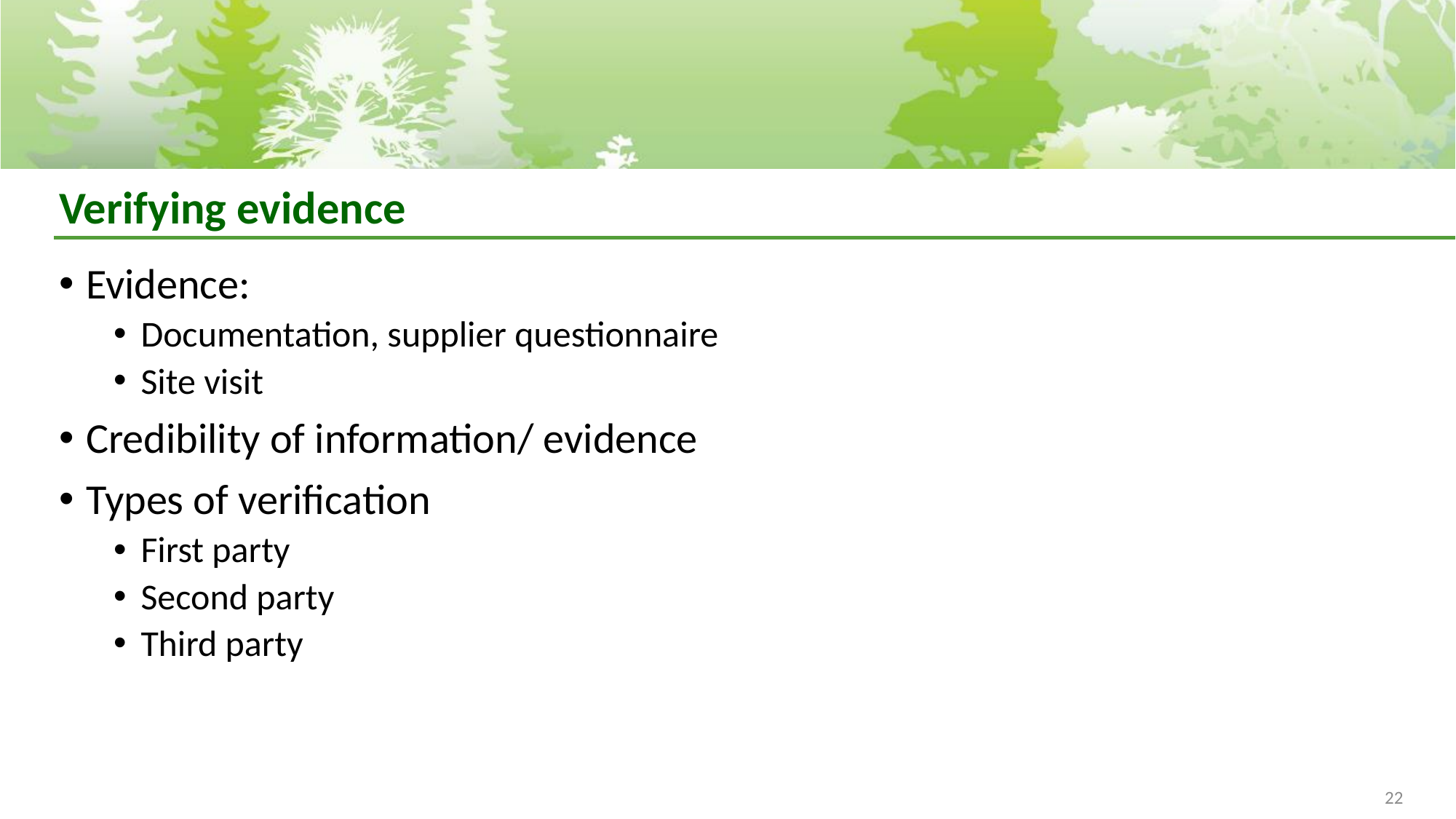

# Verifying evidence
Evidence:
Documentation, supplier questionnaire
Site visit
Credibility of information/ evidence
Types of verification
First party
Second party
Third party
22